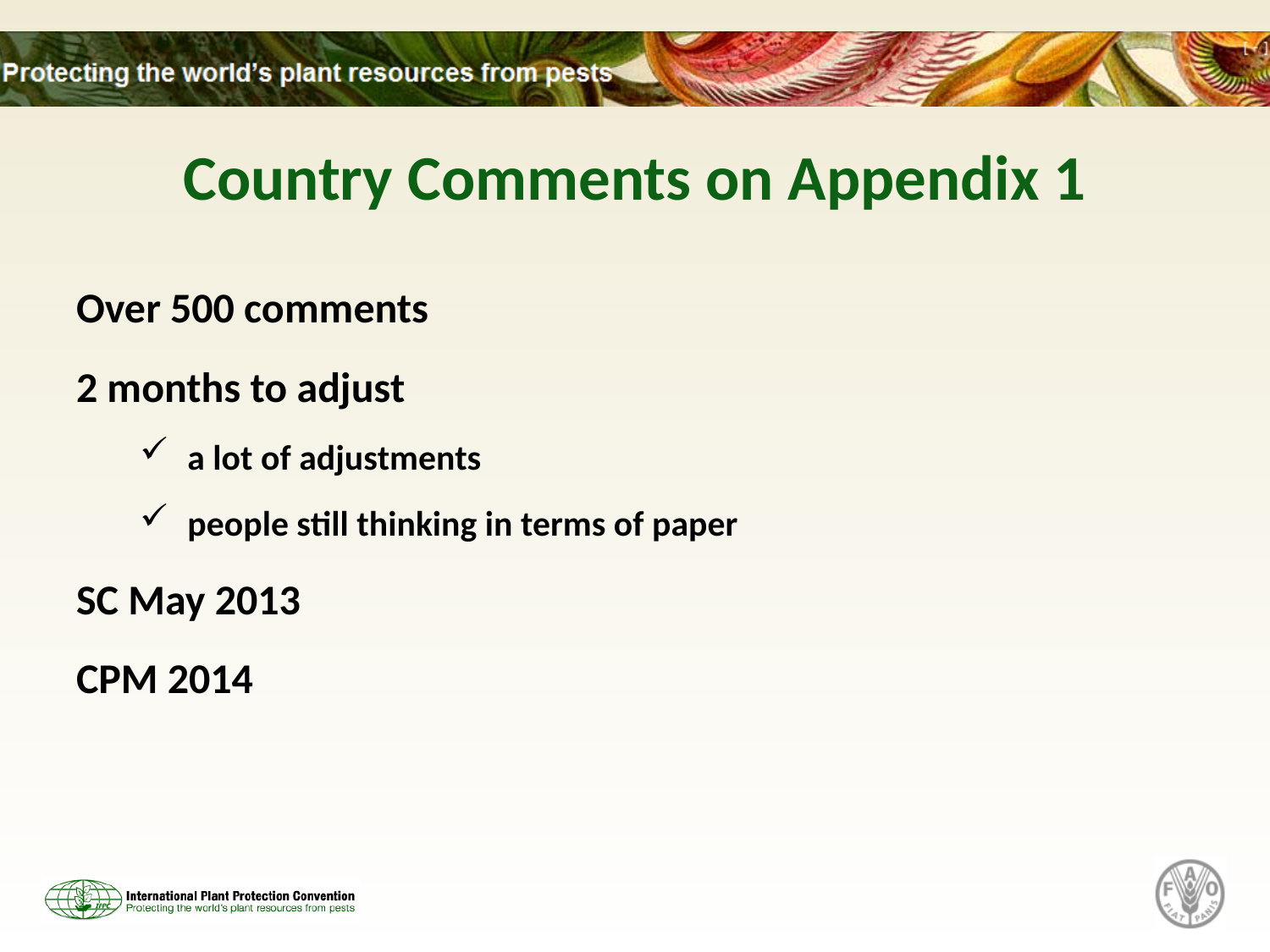

# Country Comments on Appendix 1
Over 500 comments
2 months to adjust
 a lot of adjustments
 people still thinking in terms of paper
SC May 2013
CPM 2014